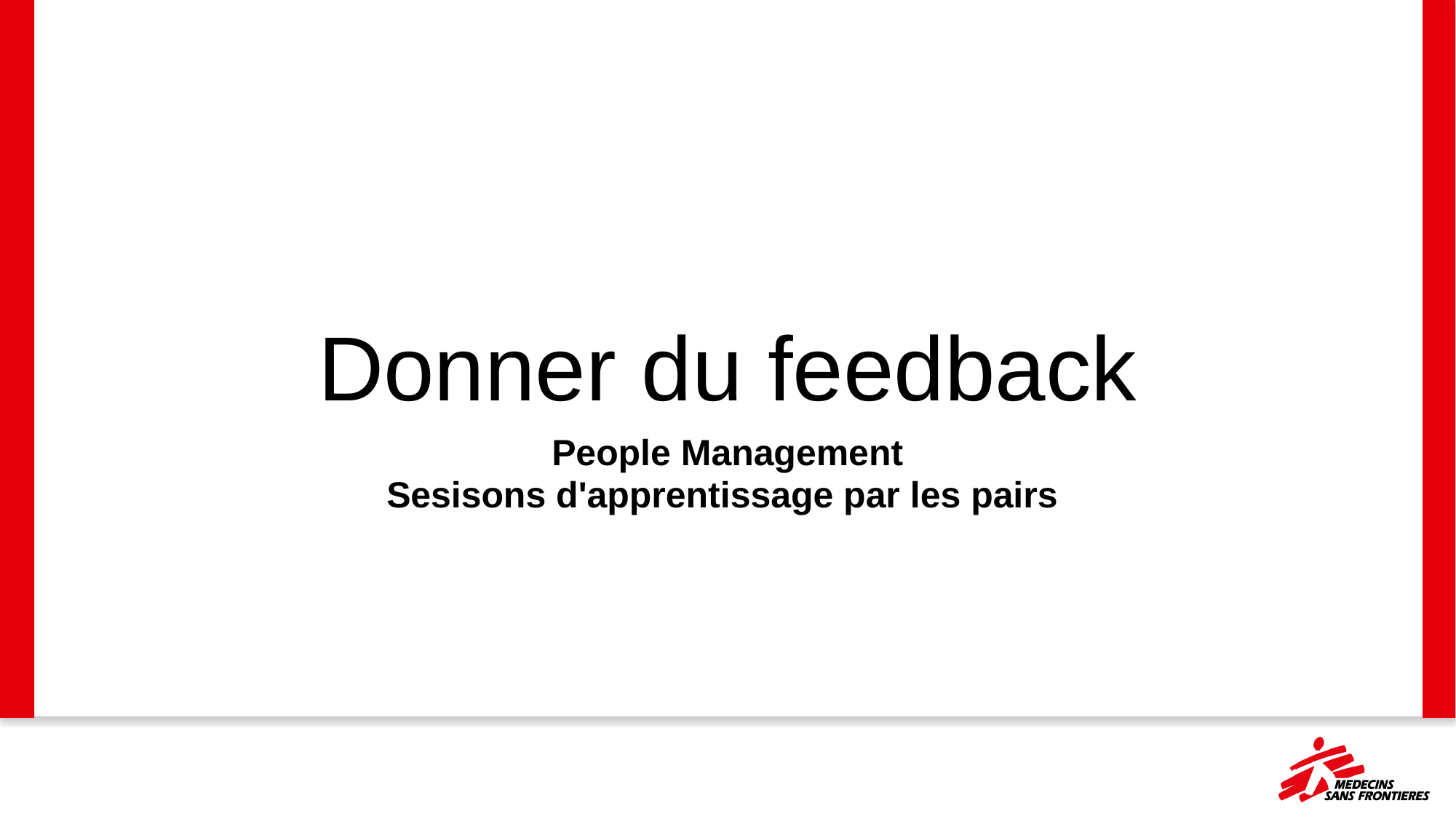

# Donner du feedback
People Management
Sesisons d'apprentissage par les pairs